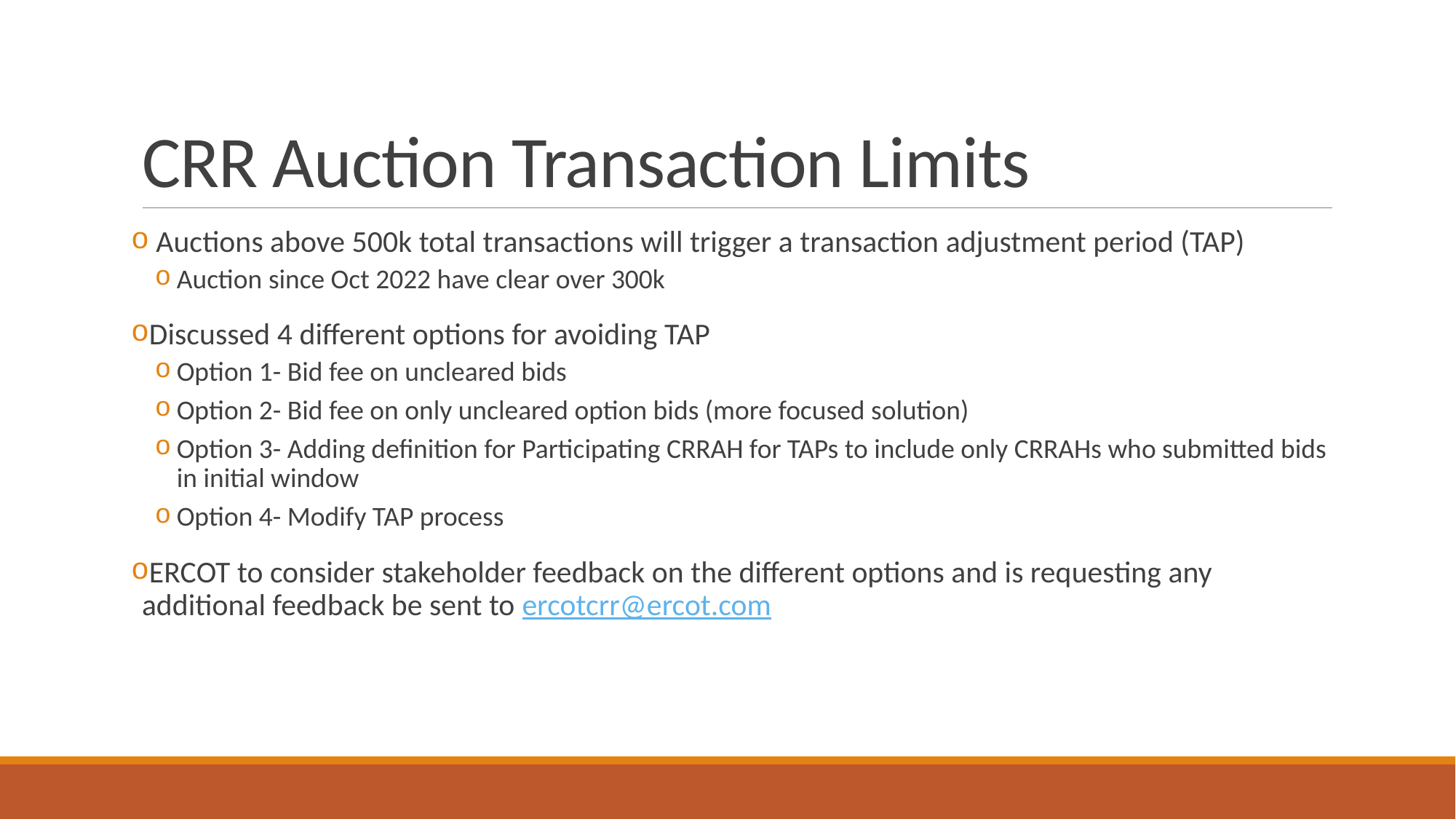

# CRR Auction Transaction Limits
 Auctions above 500k total transactions will trigger a transaction adjustment period (TAP)
Auction since Oct 2022 have clear over 300k
Discussed 4 different options for avoiding TAP
Option 1- Bid fee on uncleared bids
Option 2- Bid fee on only uncleared option bids (more focused solution)
Option 3- Adding definition for Participating CRRAH for TAPs to include only CRRAHs who submitted bids in initial window
Option 4- Modify TAP process
ERCOT to consider stakeholder feedback on the different options and is requesting any additional feedback be sent to ercotcrr@ercot.com